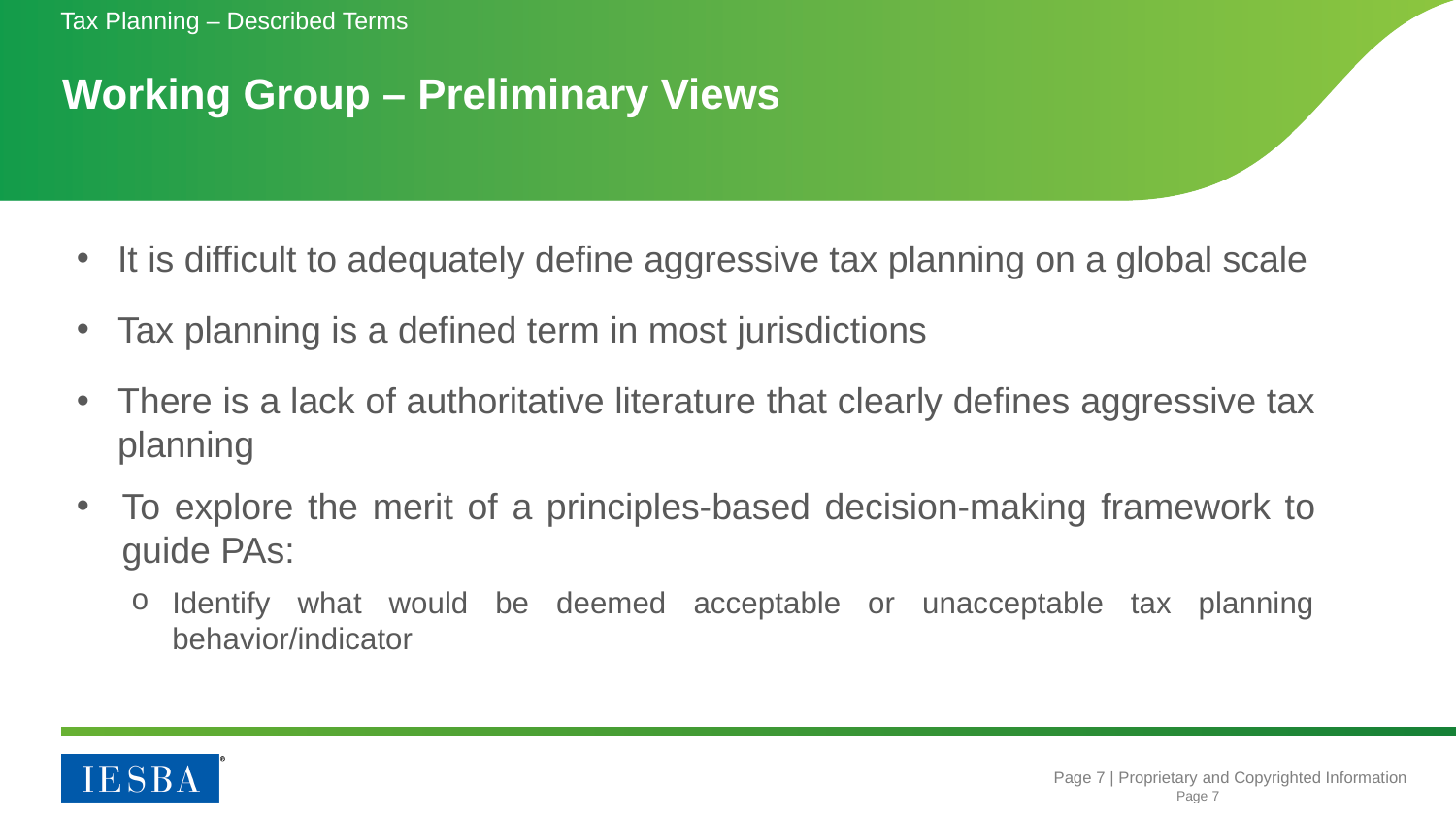

Tax Planning – Described Terms
Working Group – Preliminary Views

#
It is difficult to adequately define aggressive tax planning on a global scale
Tax planning is a defined term in most jurisdictions
There is a lack of authoritative literature that clearly defines aggressive tax planning
To explore the merit of a principles-based decision-making framework to guide PAs:
Identify what would be deemed acceptable or unacceptable tax planning behavior/indicator
Page 7